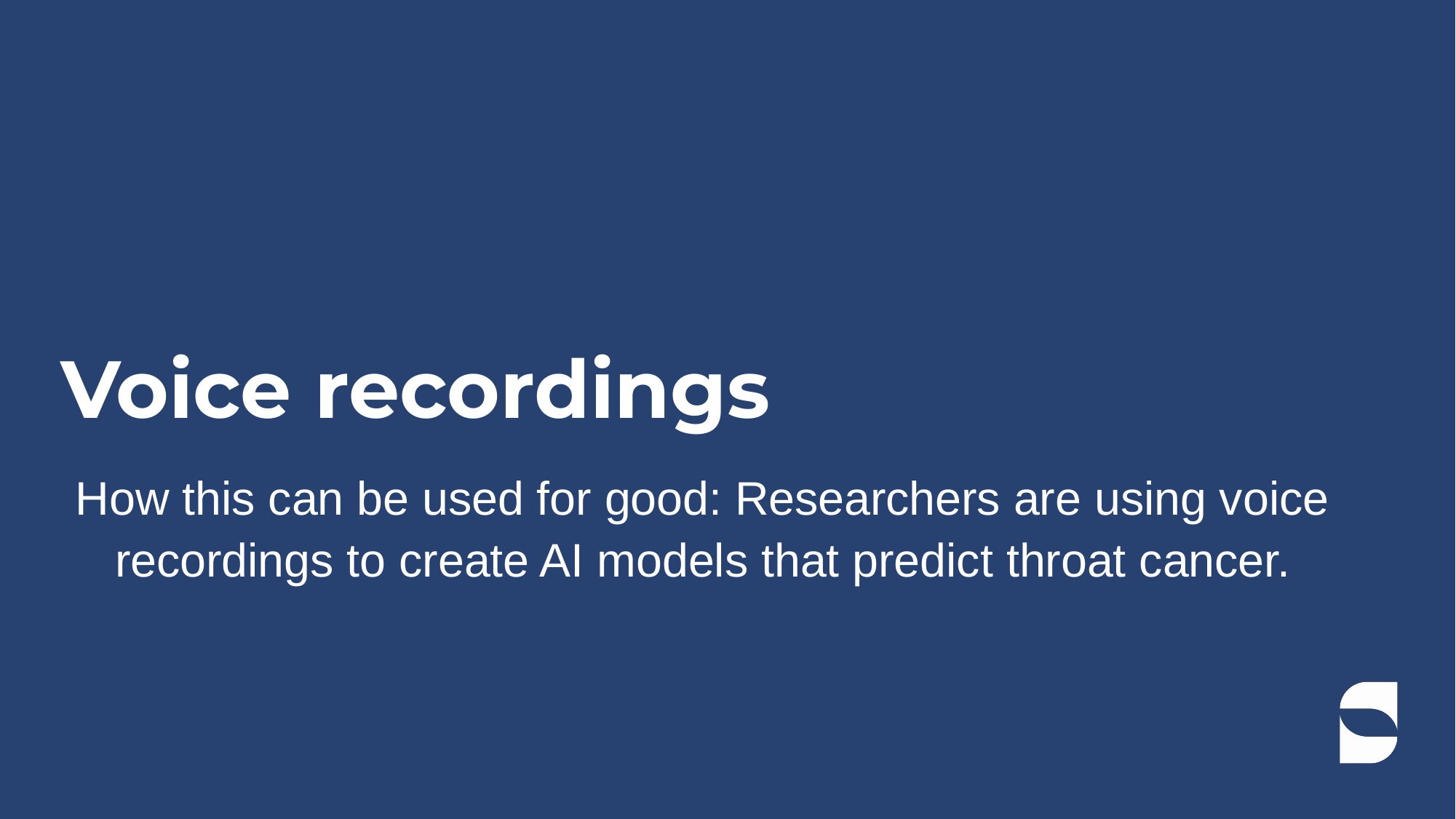

# Voice recordings
How this can be used for good: Researchers are using voice recordings to create AI models that predict throat cancer.